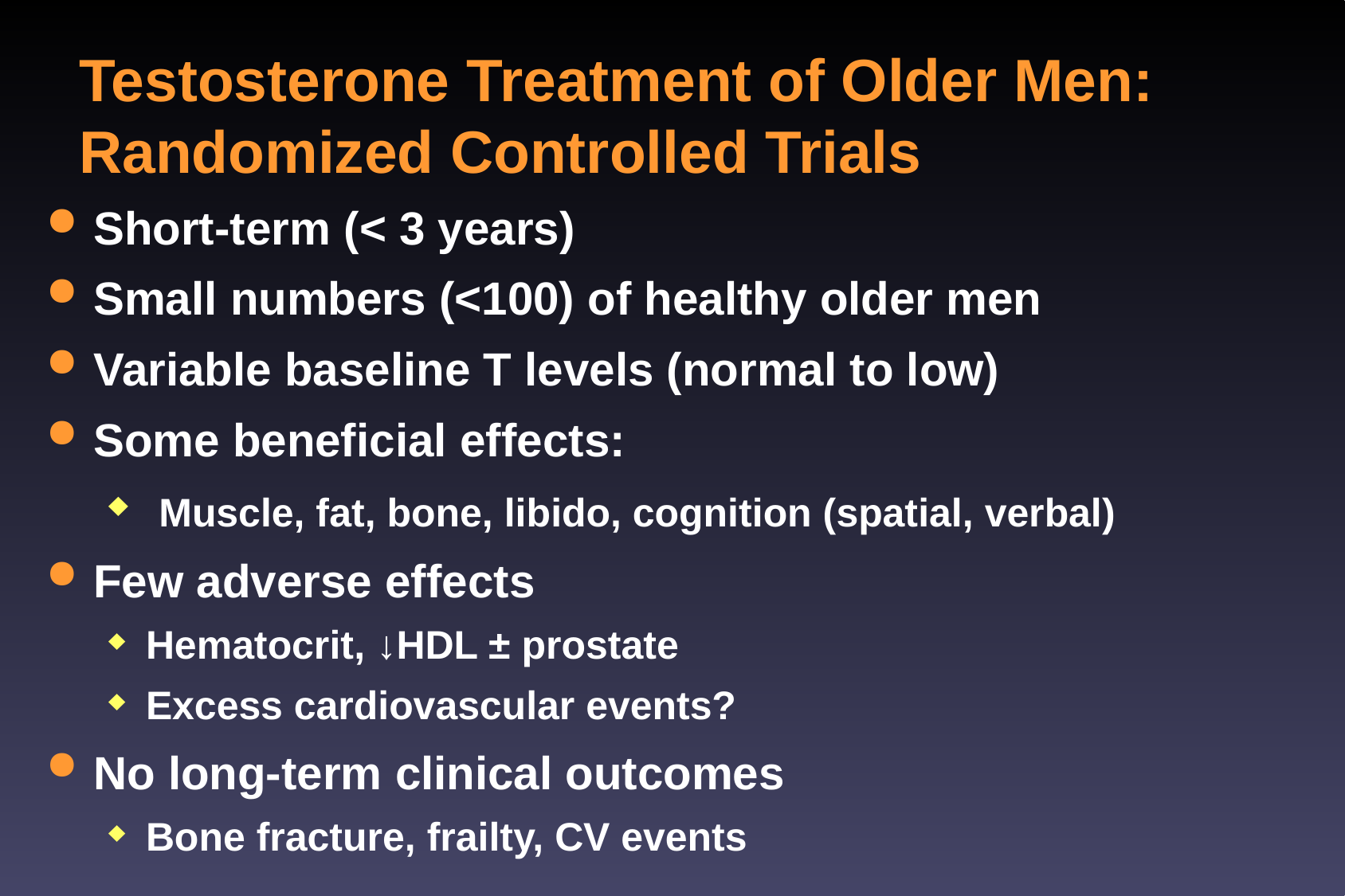

# Testosterone Treatment of Older Men: Randomized Controlled Trials
Short-term (< 3 years)
Small numbers (<100) of healthy older men
Variable baseline T levels (normal to low)
Some beneficial effects:
 Muscle, fat, bone, libido, cognition (spatial, verbal)
Few adverse effects
Hematocrit, ↓HDL ± prostate
Excess cardiovascular events?
No long-term clinical outcomes
Bone fracture, frailty, CV events